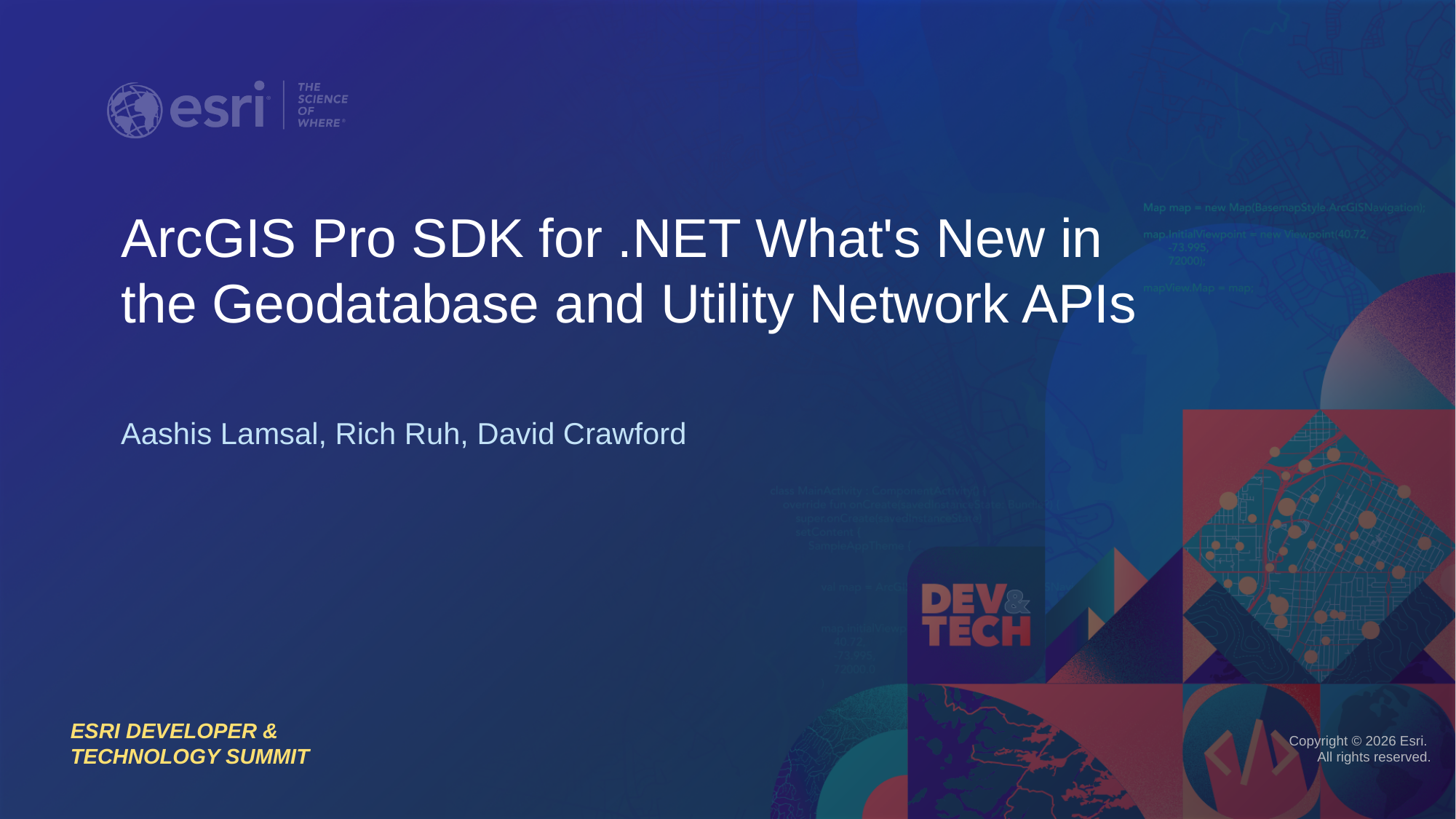

# ArcGIS Pro SDK for .NET What's New in the Geodatabase and Utility Network APIs
Aashis Lamsal, Rich Ruh, David Crawford